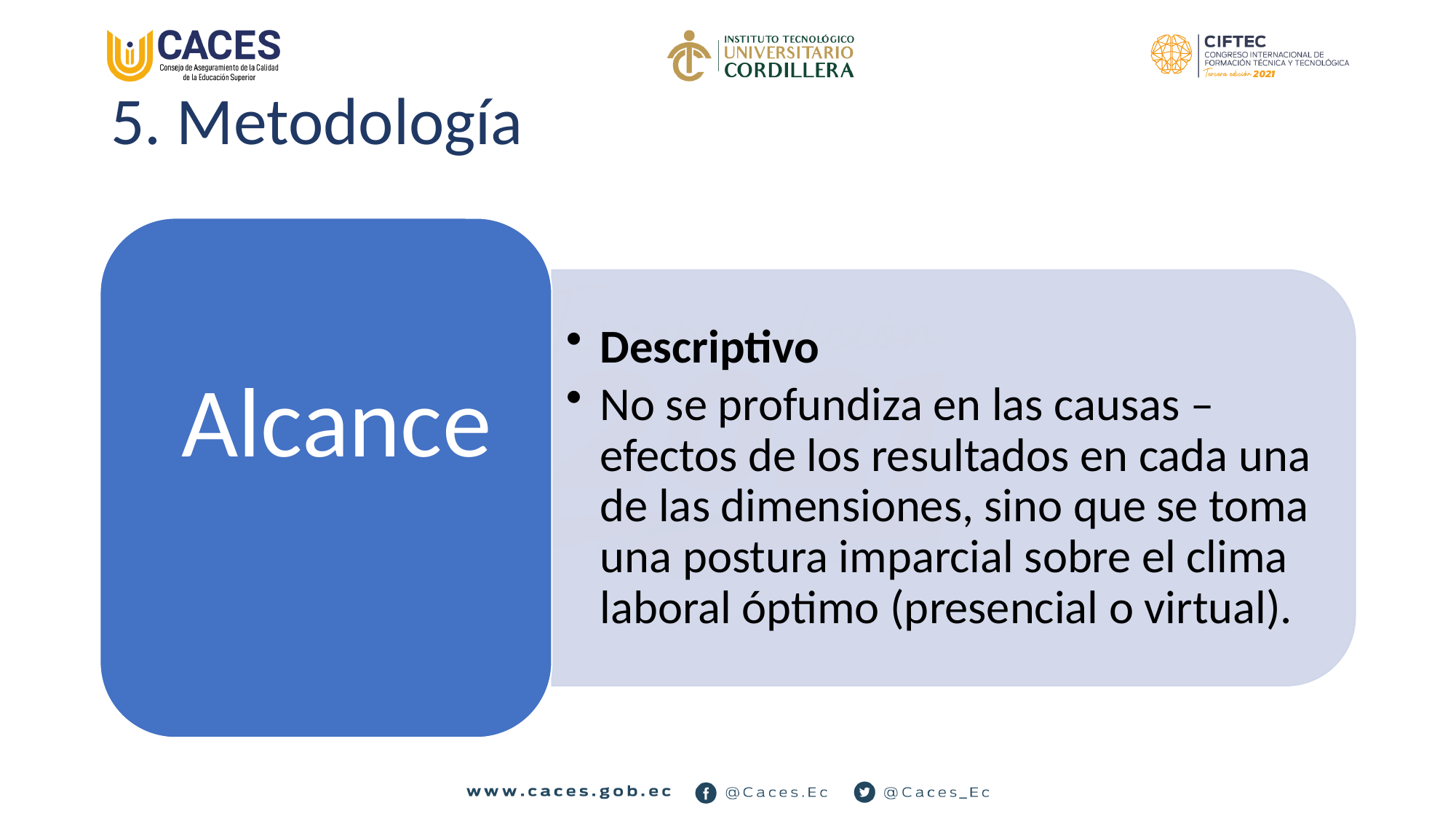

# 5. Metodología
Descriptivo
No se profundiza en las causas – efectos de los resultados en cada una de las dimensiones, sino que se toma una postura imparcial sobre el clima laboral óptimo (presencial o virtual).
Alcance